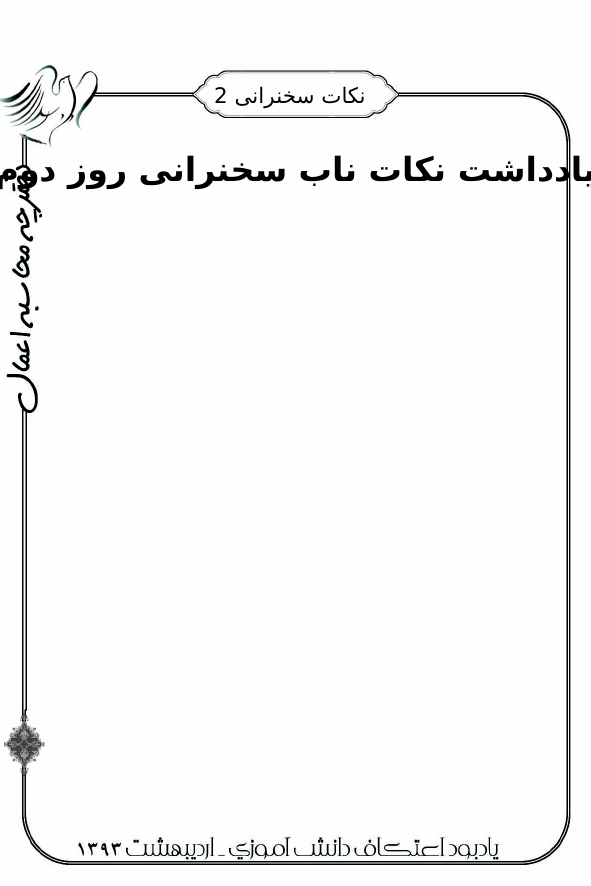

# نکات سخنرانی 2
یادداشت نکات ناب سخنرانی روز دوم